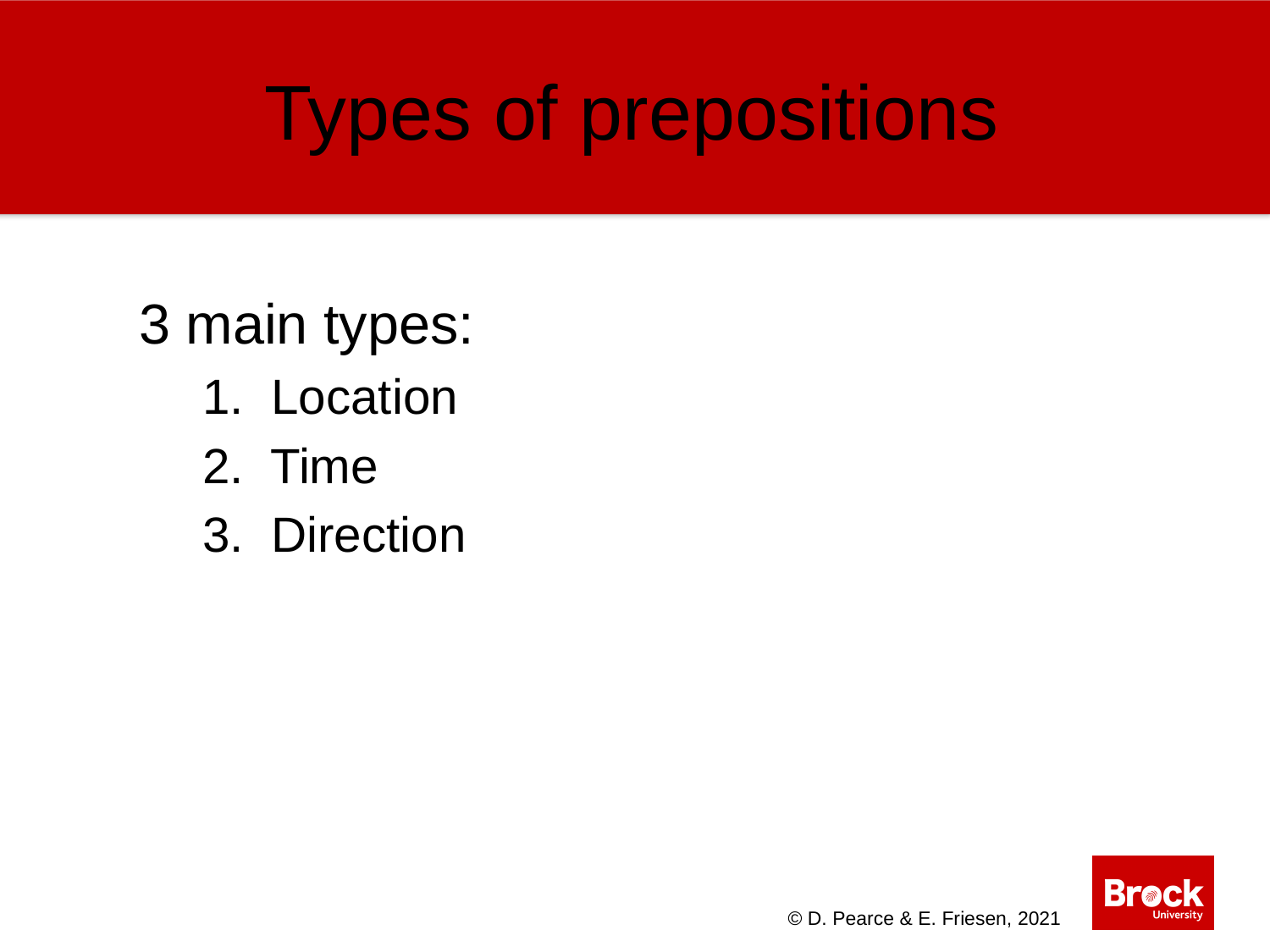

Types of prepositions
3 main types:
1.  Location
2.  Time
3.  Direction